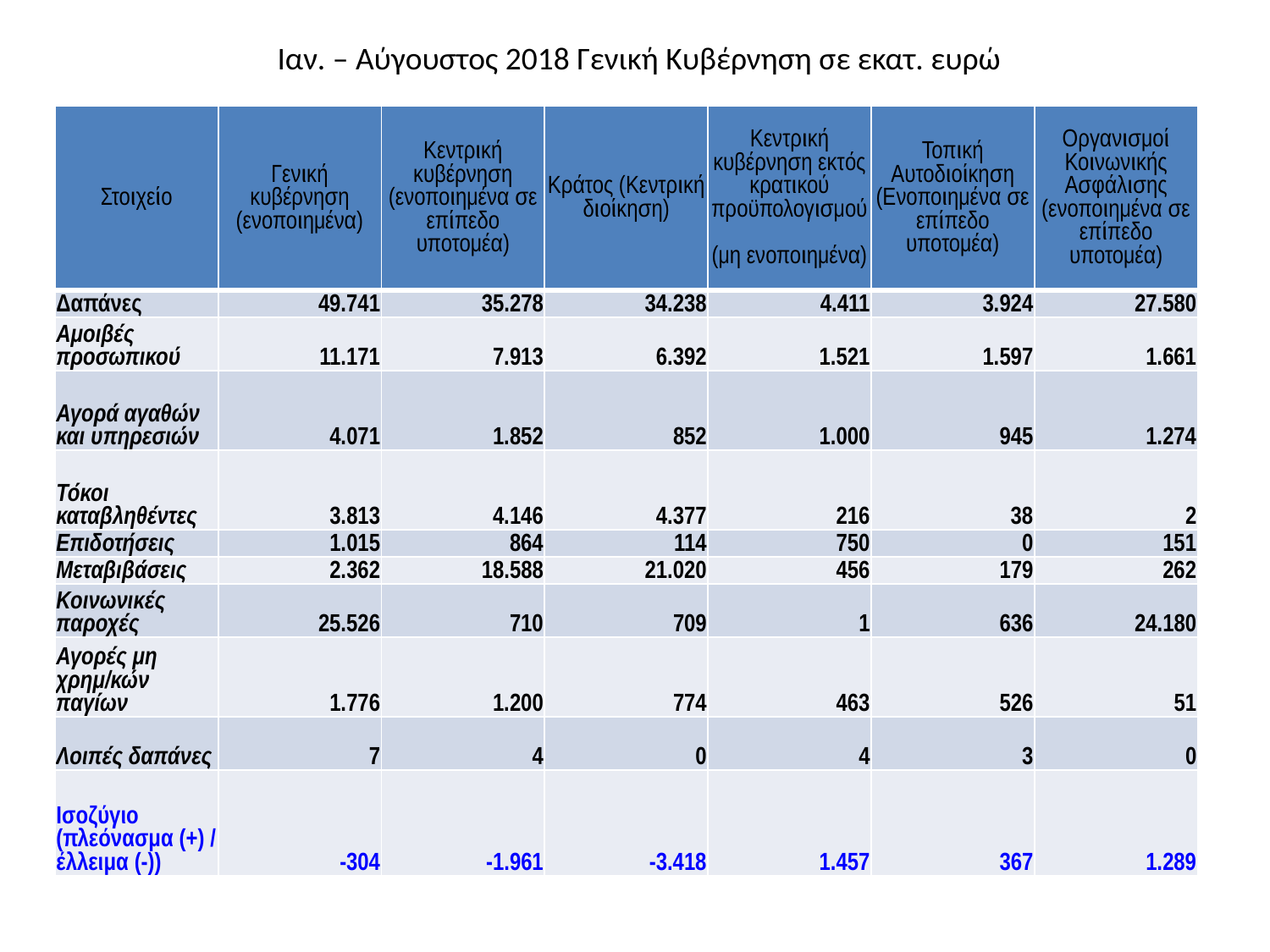

# Ιαν. – Αύγουστος 2018 Γενική Κυβέρνηση σε εκατ. ευρώ
| Στοιχείο | Γενική κυβέρνηση (ενοποιημένα) | Κεντρική κυβέρνηση (ενοποιημένα σε επίπεδο υποτομέα) | Κράτος (Κεντρική διοίκηση) | Κεντρική κυβέρνηση εκτός κρατικού προϋπολογισμού (μη ενοποιημένα) | Τοπική Αυτοδιοίκηση (Ενοποιημένα σε επίπεδο υποτομέα) | Οργανισμοί Κοινωνικής Ασφάλισης (ενοποιημένα σε επίπεδο υποτομέα) |
| --- | --- | --- | --- | --- | --- | --- |
| Δαπάνες | 49.741 | 35.278 | 34.238 | 4.411 | 3.924 | 27.580 |
| Αμοιβές προσωπικού | 11.171 | 7.913 | 6.392 | 1.521 | 1.597 | 1.661 |
| Αγορά αγαθών και υπηρεσιών | 4.071 | 1.852 | 852 | 1.000 | 945 | 1.274 |
| Τόκοι καταβληθέντες | 3.813 | 4.146 | 4.377 | 216 | 38 | 2 |
| Επιδοτήσεις | 1.015 | 864 | 114 | 750 | 0 | 151 |
| Μεταβιβάσεις | 2.362 | 18.588 | 21.020 | 456 | 179 | 262 |
| Κοινωνικές παροχές | 25.526 | 710 | 709 | 1 | 636 | 24.180 |
| Αγορές μη χρημ/κών παγίων | 1.776 | 1.200 | 774 | 463 | 526 | 51 |
| Λοιπές δαπάνες | 7 | 4 | 0 | 4 | 3 | 0 |
| Ισοζύγιο (πλεόνασμα (+) / έλλειμα (-)) | -304 | -1.961 | -3.418 | 1.457 | 367 | 1.289 |